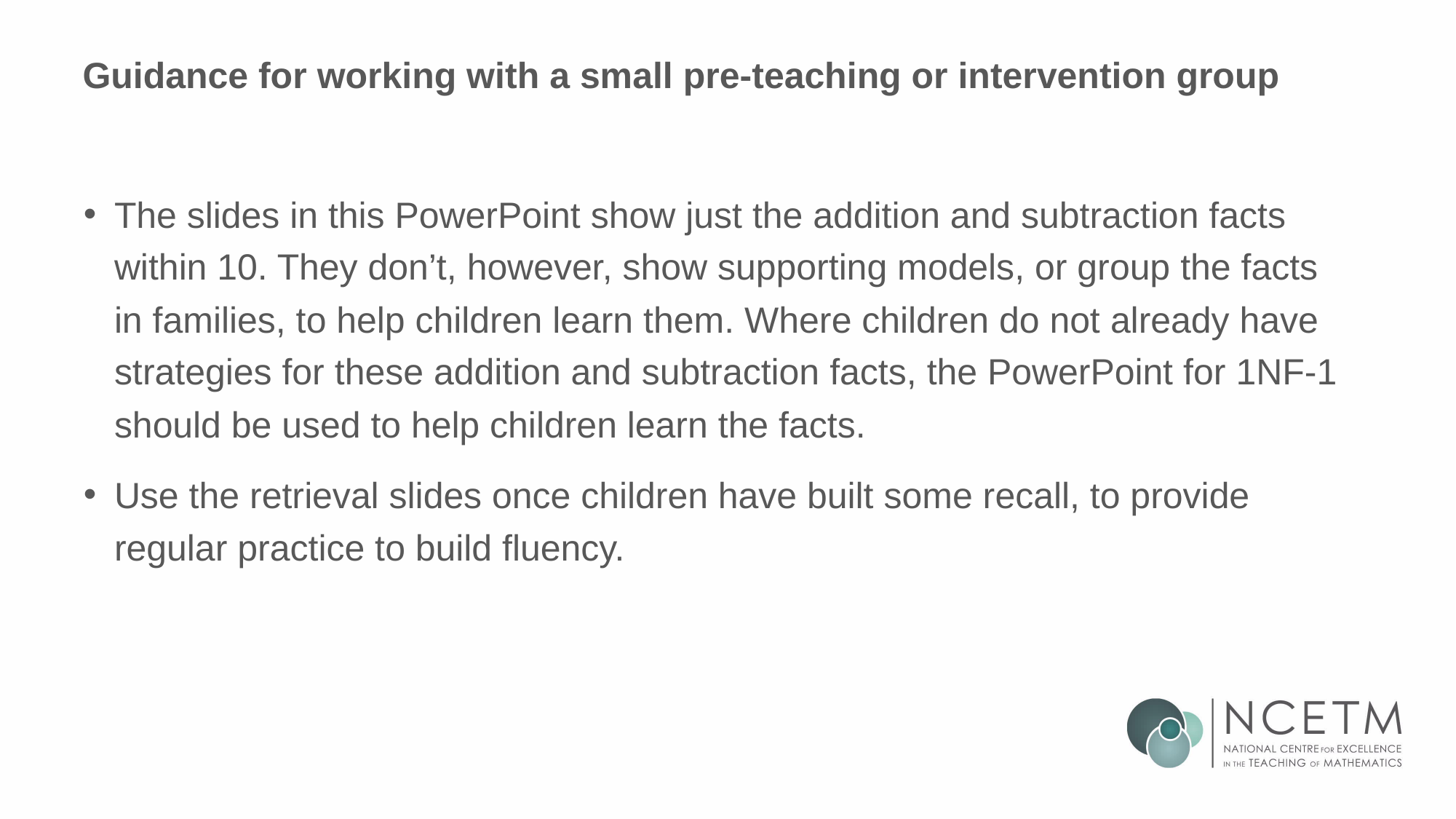

# Guidance for working with a small pre-teaching or intervention group
The slides in this PowerPoint show just the addition and subtraction facts within 10. They don’t, however, show supporting models, or group the facts in families, to help children learn them. Where children do not already have strategies for these addition and subtraction facts, the PowerPoint for 1NF-1 should be used to help children learn the facts.
Use the retrieval slides once children have built some recall, to provide regular practice to build fluency.